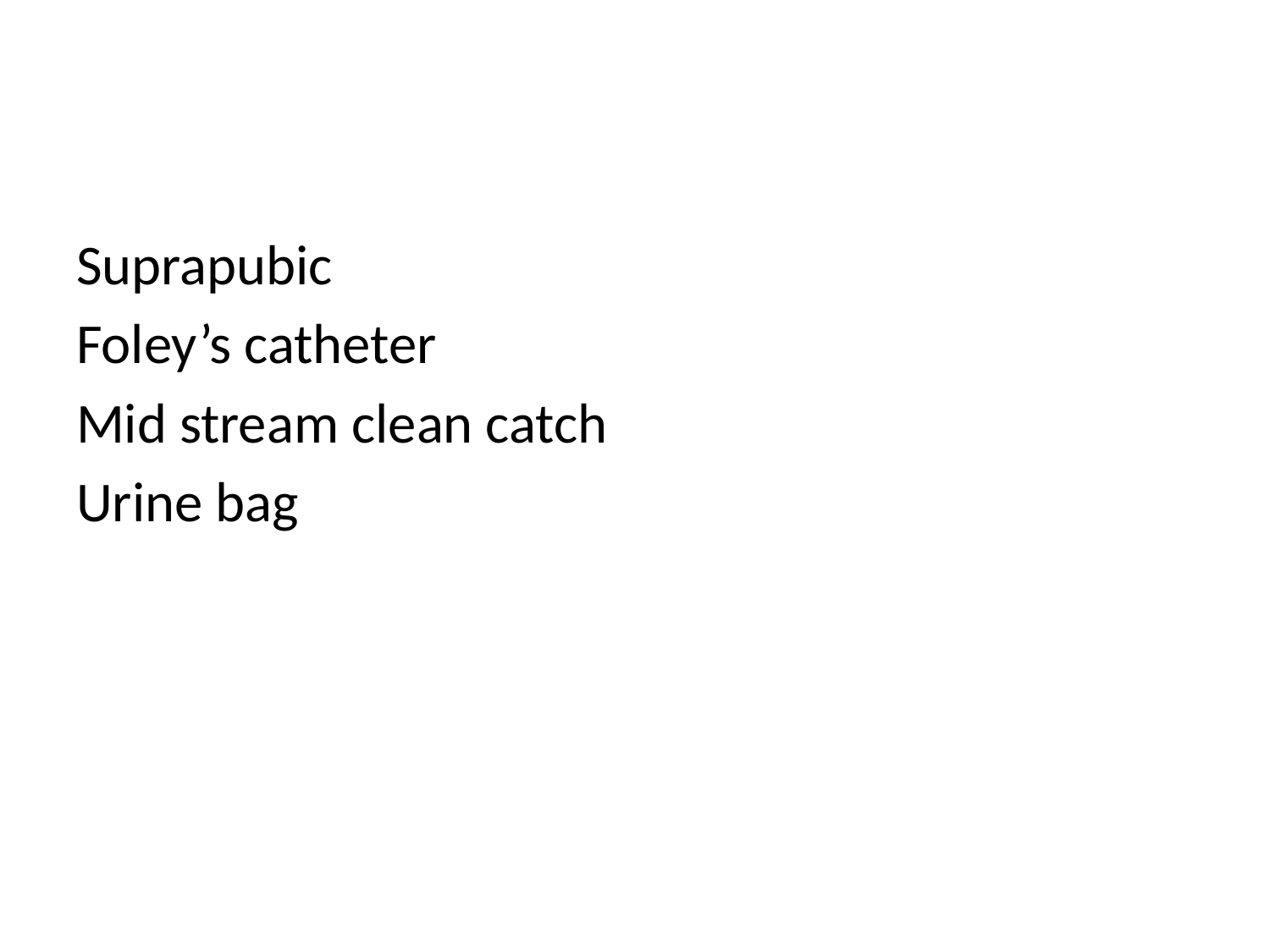

#
Suprapubic
Foley’s catheter
Mid stream clean catch
Urine bag